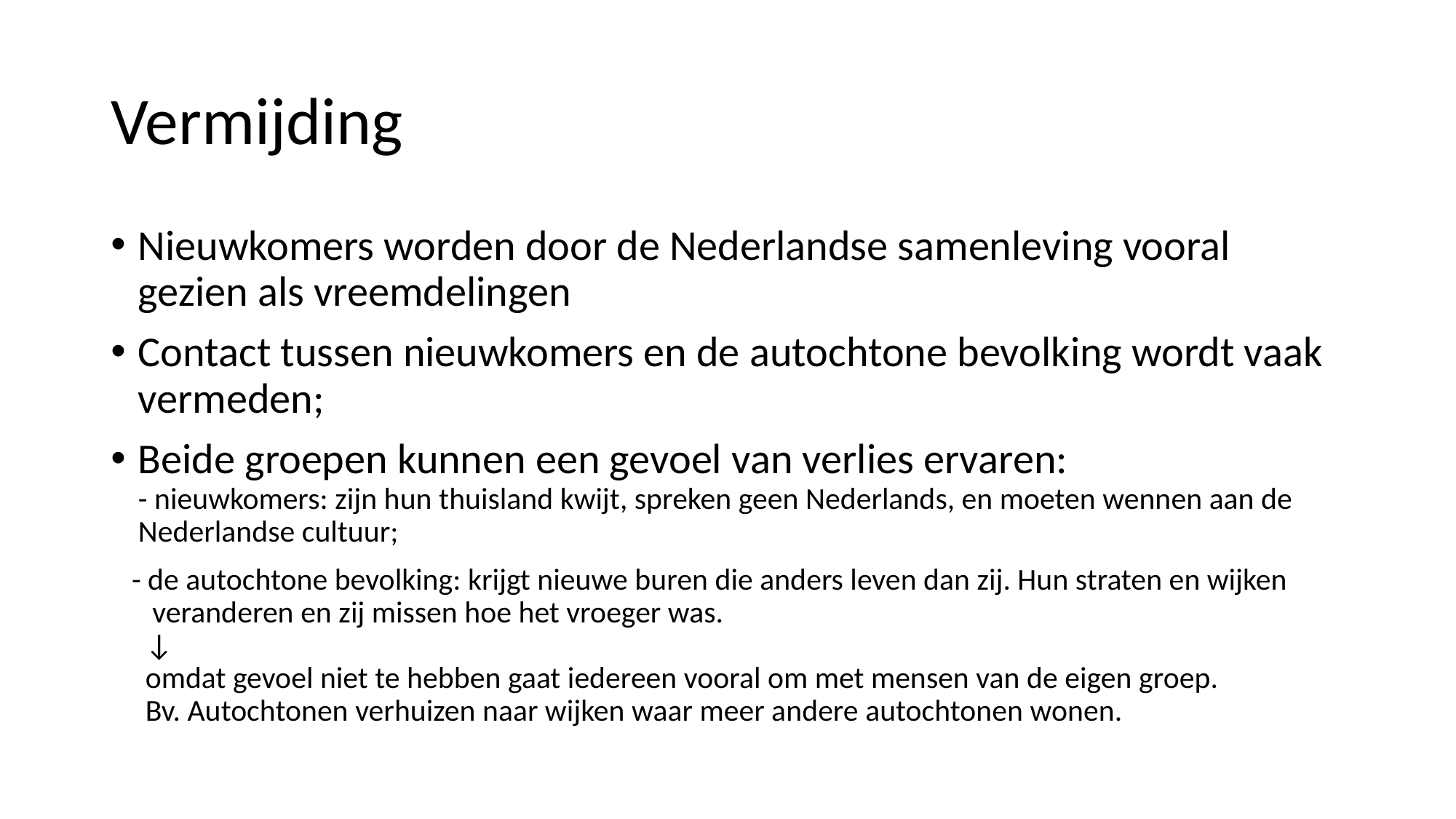

# Vermijding
Nieuwkomers worden door de Nederlandse samenleving vooral gezien als vreemdelingen
Contact tussen nieuwkomers en de autochtone bevolking wordt vaak vermeden;
Beide groepen kunnen een gevoel van verlies ervaren:
- nieuwkomers: zijn hun thuisland kwijt, spreken geen Nederlands, en moeten wennen aan de Nederlandse cultuur;
   - de autochtone bevolking: krijgt nieuwe buren die anders leven dan zij. Hun straten en wijken
      veranderen en zij missen hoe het vroeger was.
     ↓
     omdat gevoel niet te hebben gaat iedereen vooral om met mensen van de eigen groep.
     Bv. Autochtonen verhuizen naar wijken waar meer andere autochtonen wonen.